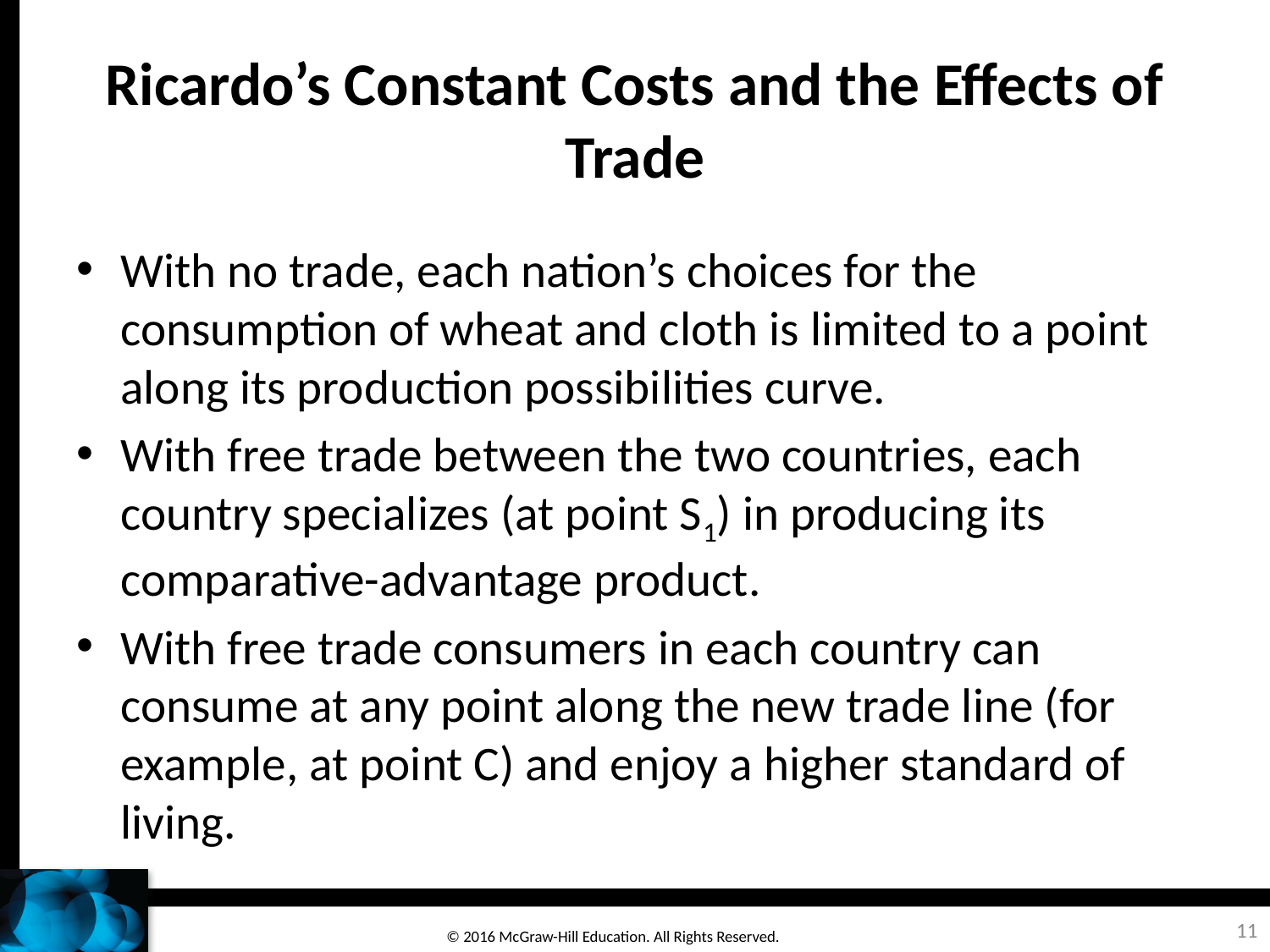

# Ricardo’s Constant Costs and the Effects of Trade
With no trade, each nation’s choices for the consumption of wheat and cloth is limited to a point along its production possibilities curve.
With free trade between the two countries, each country specializes (at point S1) in producing its comparative-advantage product.
With free trade consumers in each country can consume at any point along the new trade line (for example, at point C) and enjoy a higher standard of living.

11
© 2016 McGraw-Hill Education. All Rights Reserved.